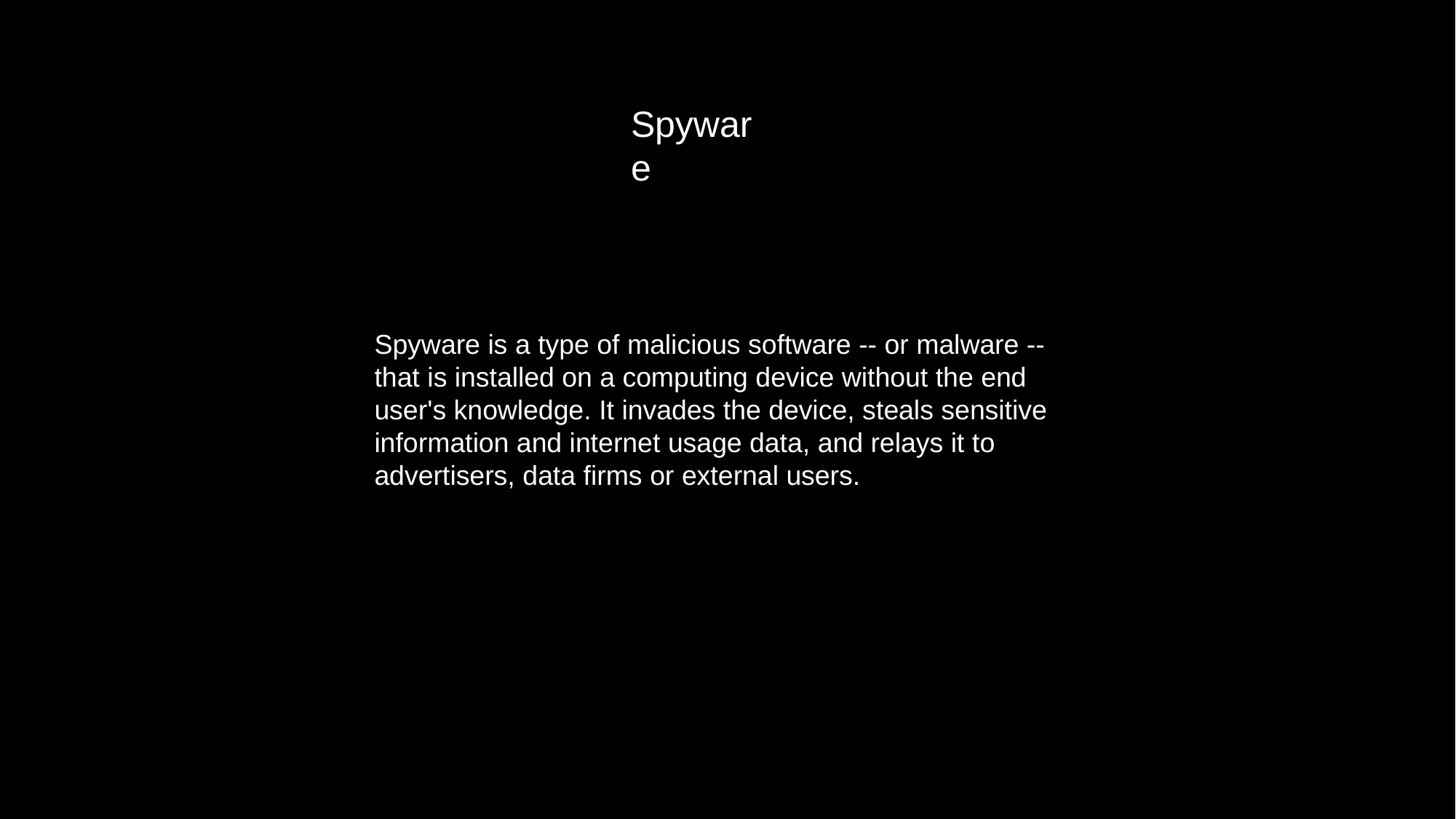

Spyware
Spyware is a type of malicious software -- or malware -- that is installed on a computing device without the end user's knowledge. It invades the device, steals sensitive information and internet usage data, and relays it to advertisers, data firms or external users.